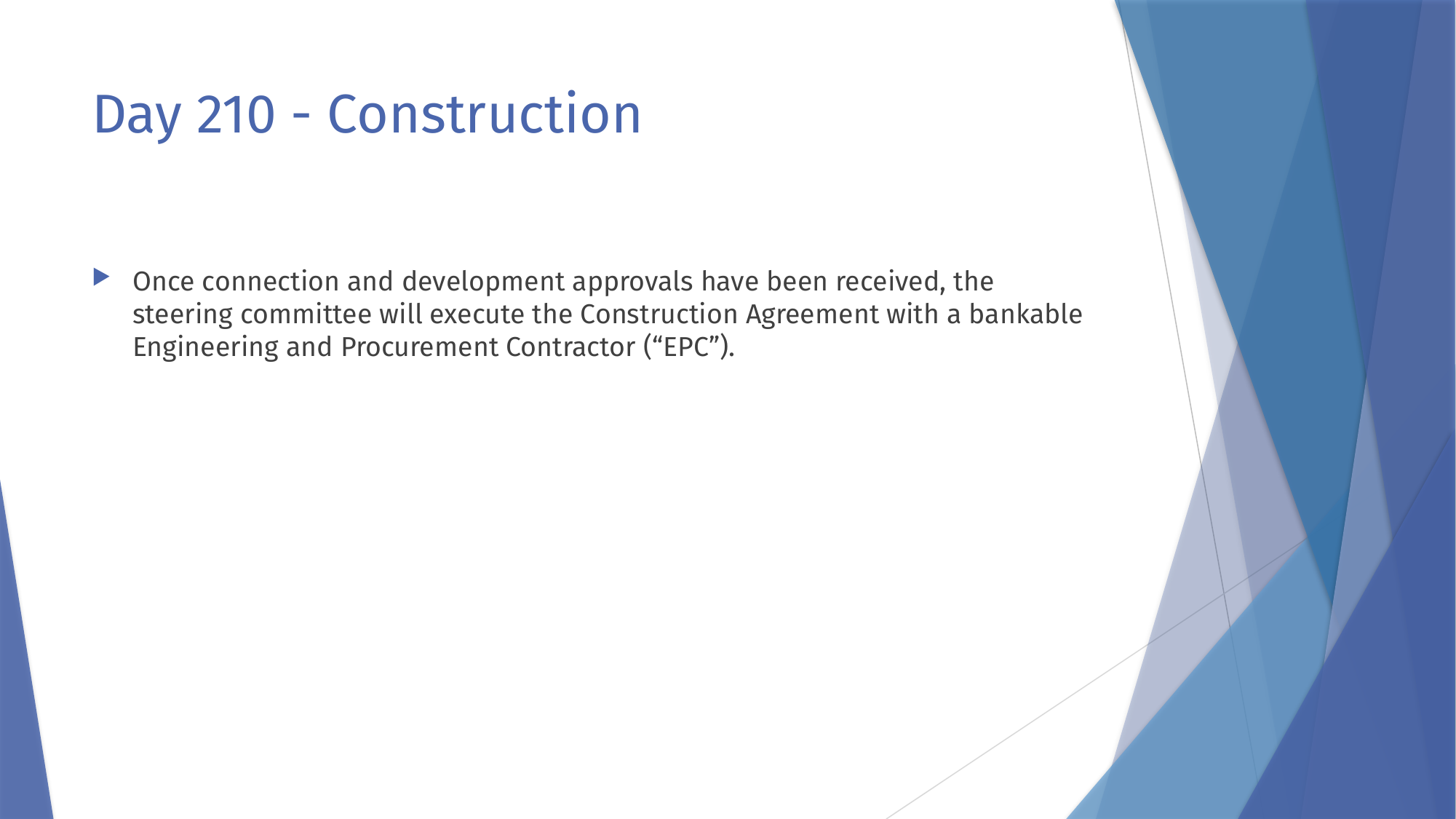

# Day 210 - Construction
Once connection and development approvals have been received, the steering committee will execute the Construction Agreement with a bankable Engineering and Procurement Contractor (“EPC”).